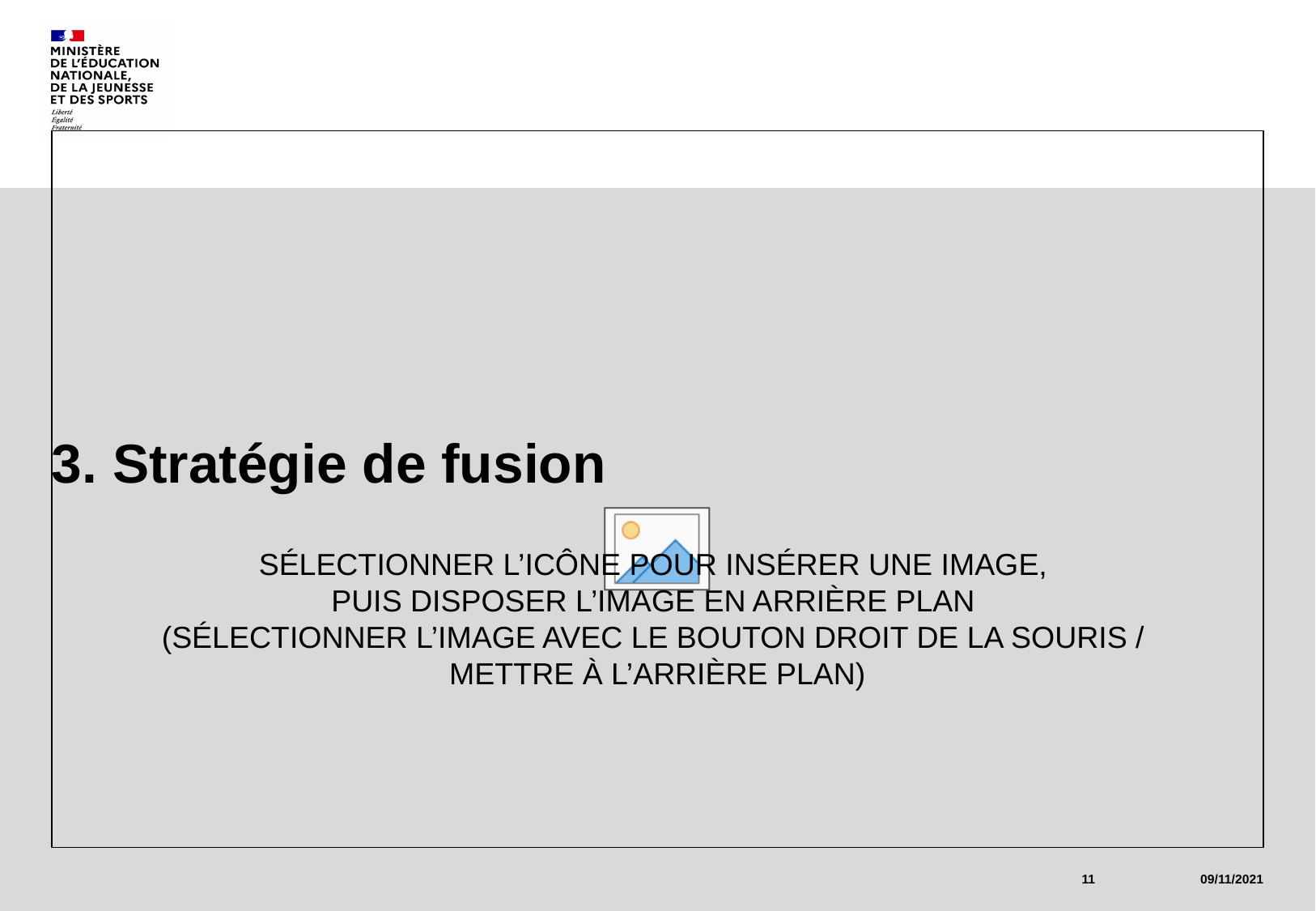

# 3. Stratégie de fusion

11
09/11/2021